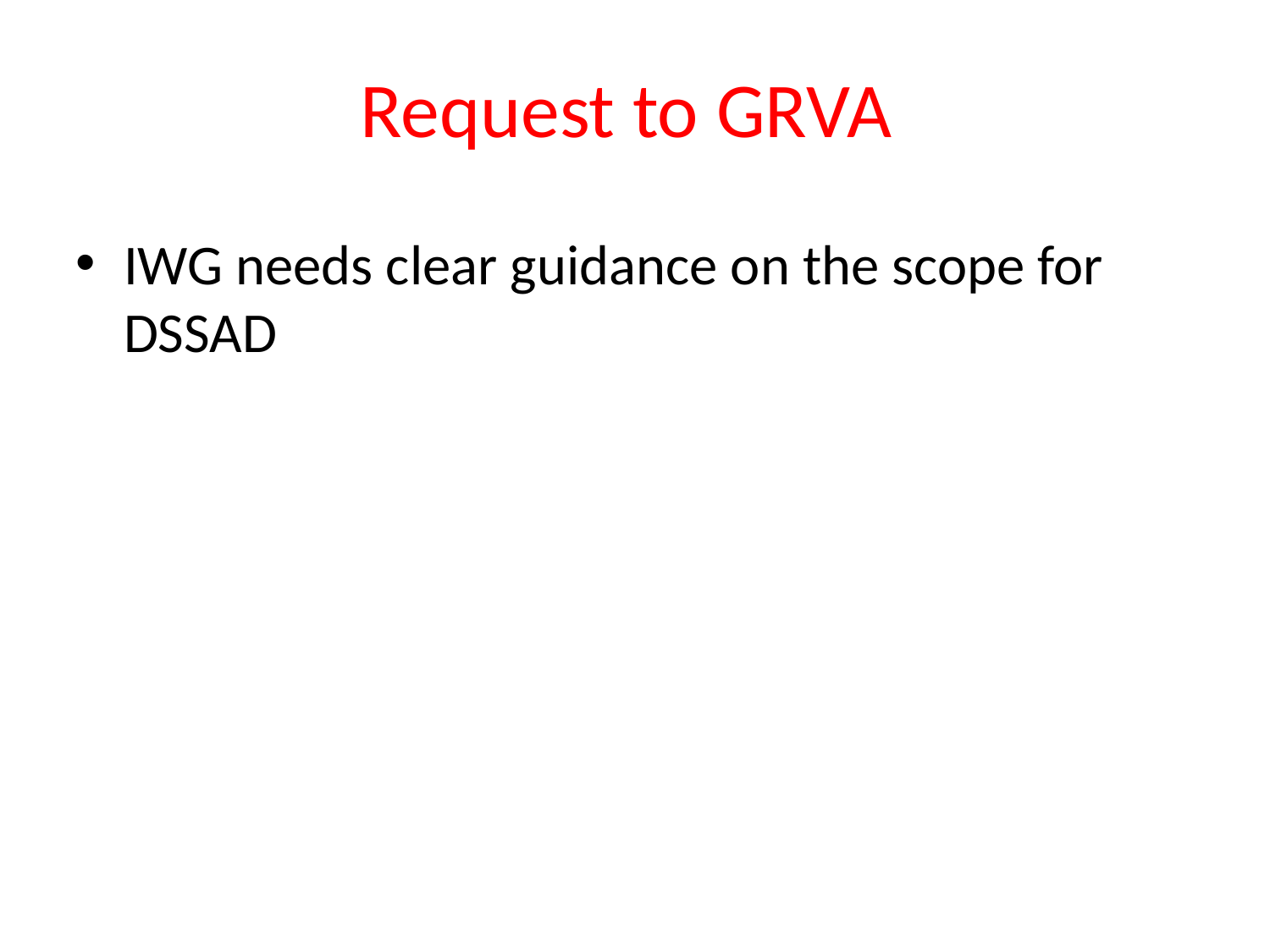

Request to GRVA
IWG needs clear guidance on the scope for DSSAD